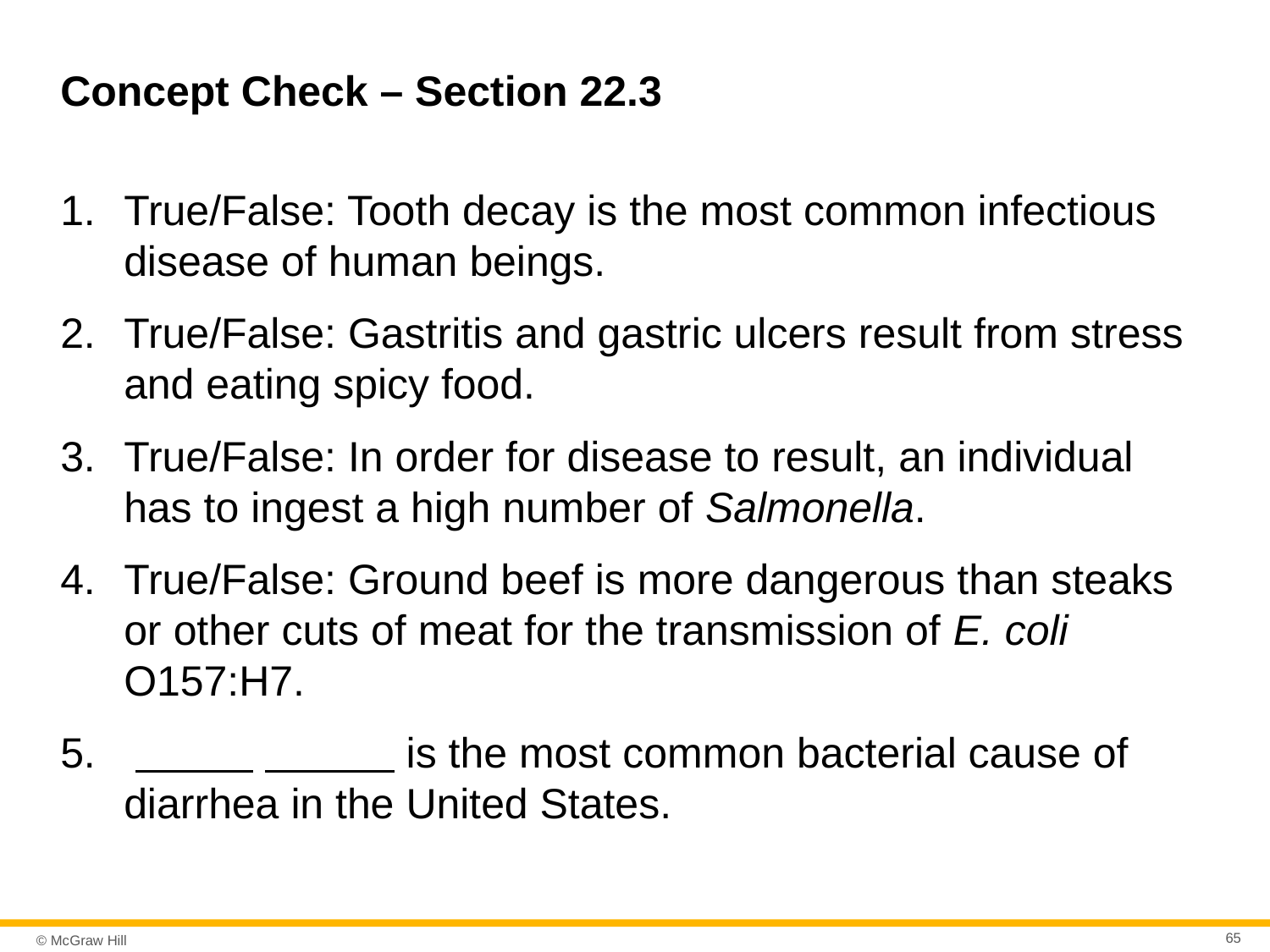

# Concept Check – Section 22.3
True/False: Tooth decay is the most common infectious disease of human beings.
True/False: Gastritis and gastric ulcers result from stress and eating spicy food.
True/False: In order for disease to result, an individual has to ingest a high number of Salmonella.
True/False: Ground beef is more dangerous than steaks or other cuts of meat for the transmission of E. coli O157:H7.
 Blank   Blank  is the most common bacterial cause of diarrhea in the United States.